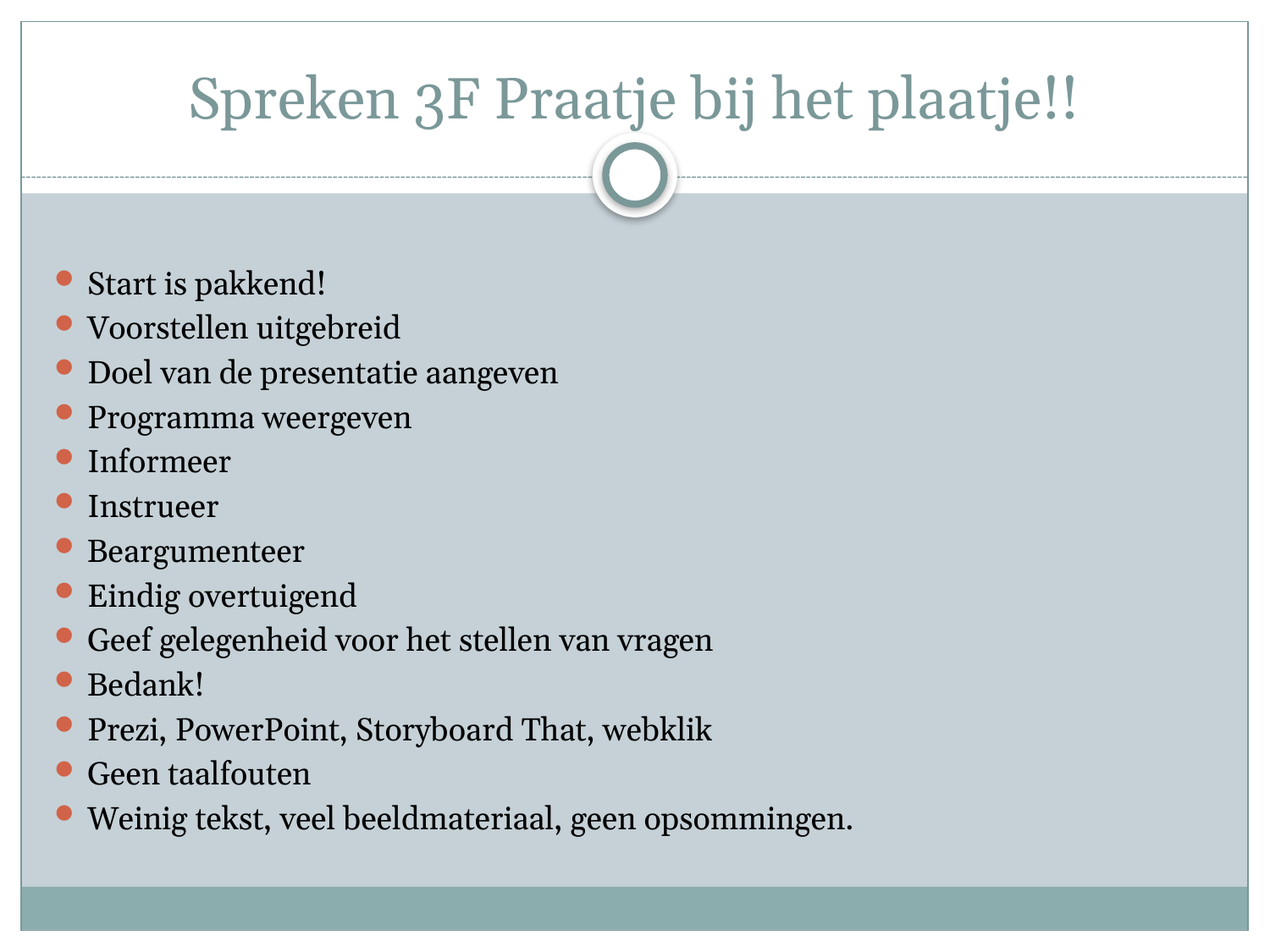

# Spreken 3F Praatje bij het plaatje!!

Start is pakkend!
Voorstellen uitgebreid
Doel van de presentatie aangeven
Programma weergeven
Informeer
Instrueer
Beargumenteer
Eindig overtuigend
Geef gelegenheid voor het stellen van vragen
Bedank!
Prezi, PowerPoint, Storyboard That, webklik
Geen taalfouten
Weinig tekst, veel beeldmateriaal, geen opsommingen.